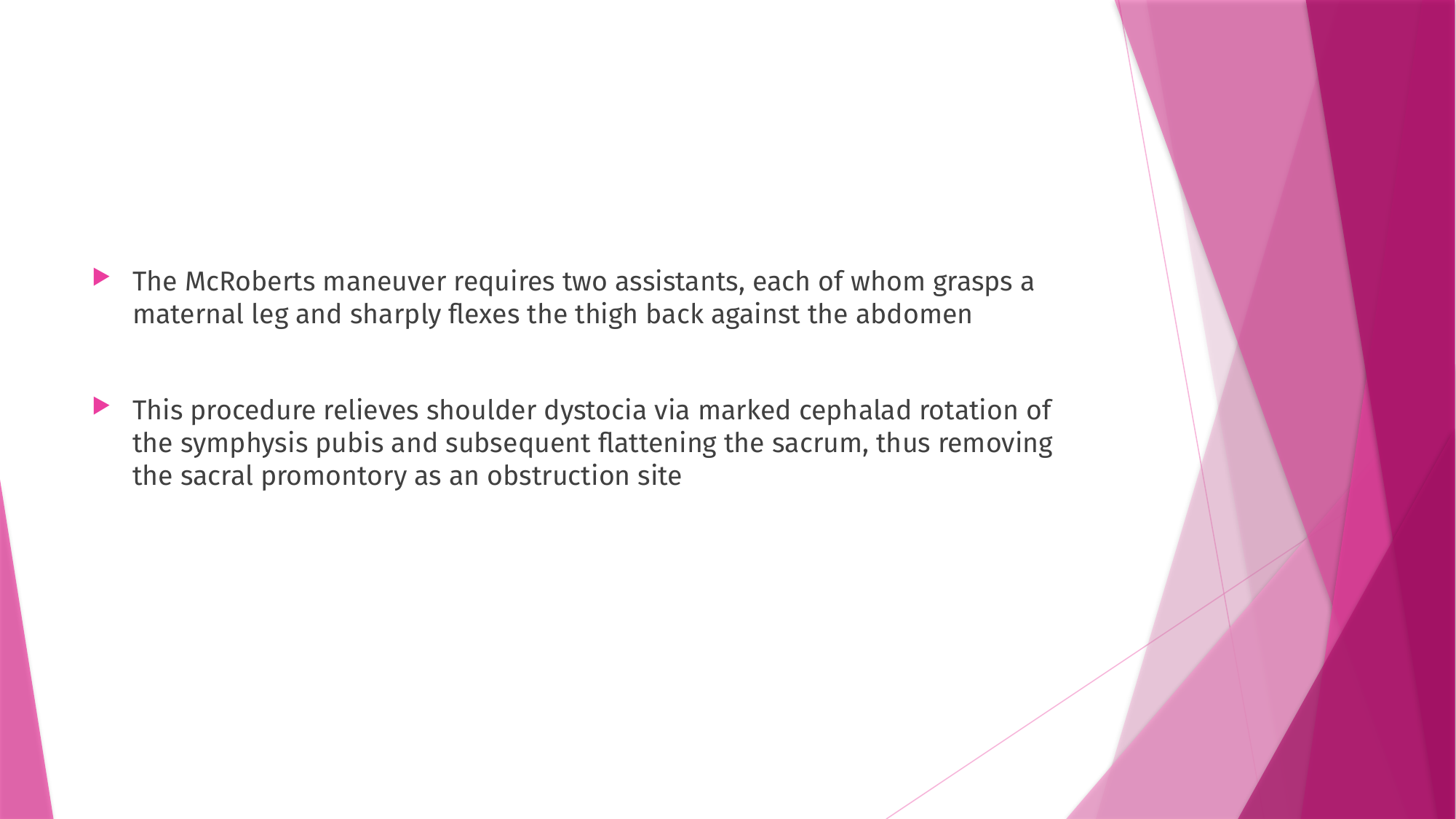

#
The McRoberts maneuver requires two assistants, each of whom grasps a maternal leg and sharply flexes the thigh back against the abdomen

This procedure relieves shoulder dystocia via marked cephalad rotation of the symphysis pubis and subsequent flattening the sacrum, thus removing the sacral promontory as an obstruction site